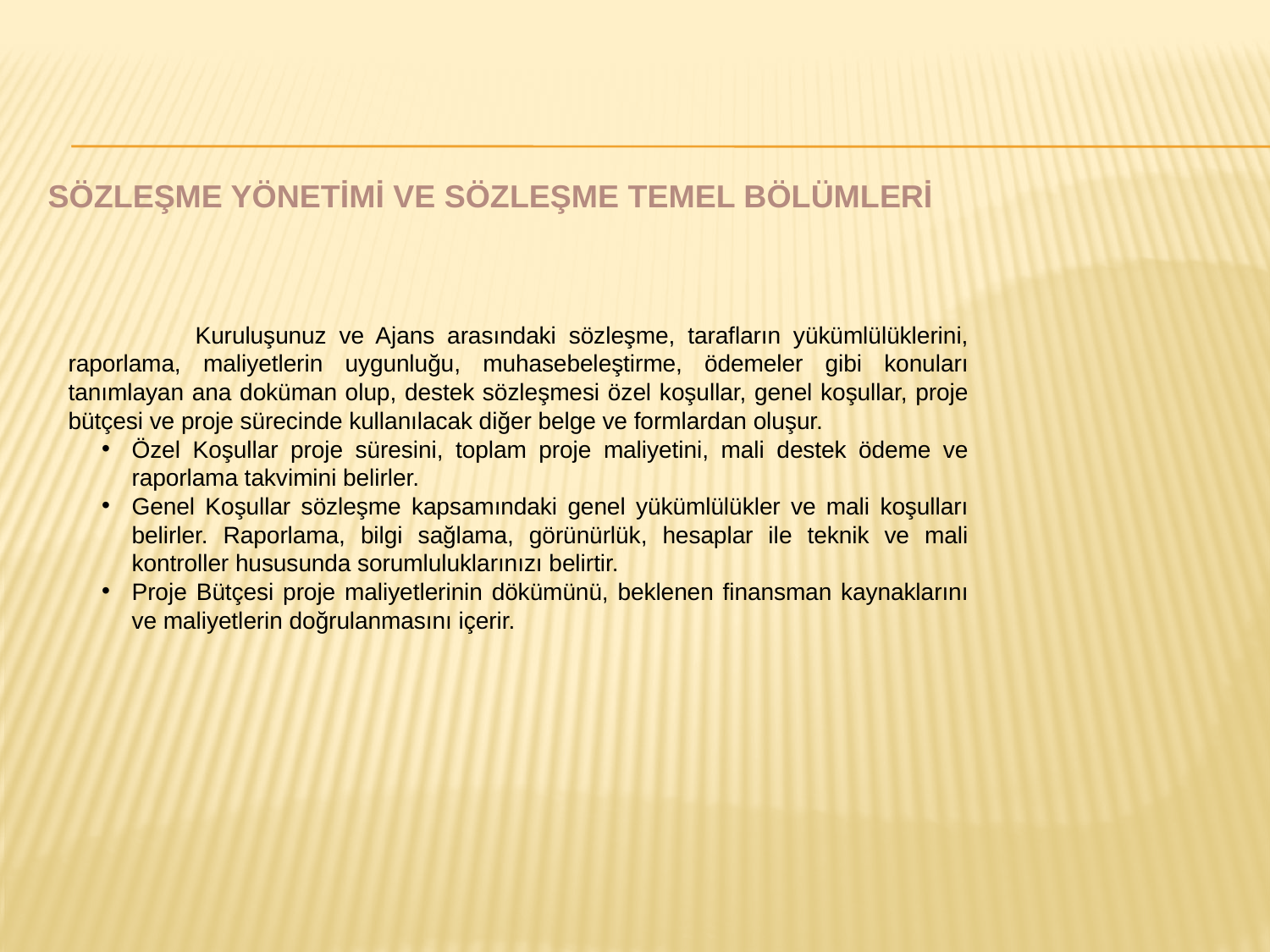

SÖZLEŞME YÖNETİMİ VE SÖZLEŞME TEMEL BÖLÜMLERİ
	Kuruluşunuz ve Ajans arasındaki sözleşme, tarafların yükümlülüklerini, raporlama, maliyetlerin uygunluğu, muhasebeleştirme, ödemeler gibi konuları tanımlayan ana doküman olup, destek sözleşmesi özel koşullar, genel koşullar, proje bütçesi ve proje sürecinde kullanılacak diğer belge ve formlardan oluşur.
Özel Koşullar proje süresini, toplam proje maliyetini, mali destek ödeme ve raporlama takvimini belirler.
Genel Koşullar sözleşme kapsamındaki genel yükümlülükler ve mali koşulları belirler. Raporlama, bilgi sağlama, görünürlük, hesaplar ile teknik ve mali kontroller hususunda sorumluluklarınızı belirtir.
Proje Bütçesi proje maliyetlerinin dökümünü, beklenen finansman kaynaklarını ve maliyetlerin doğrulanmasını içerir.